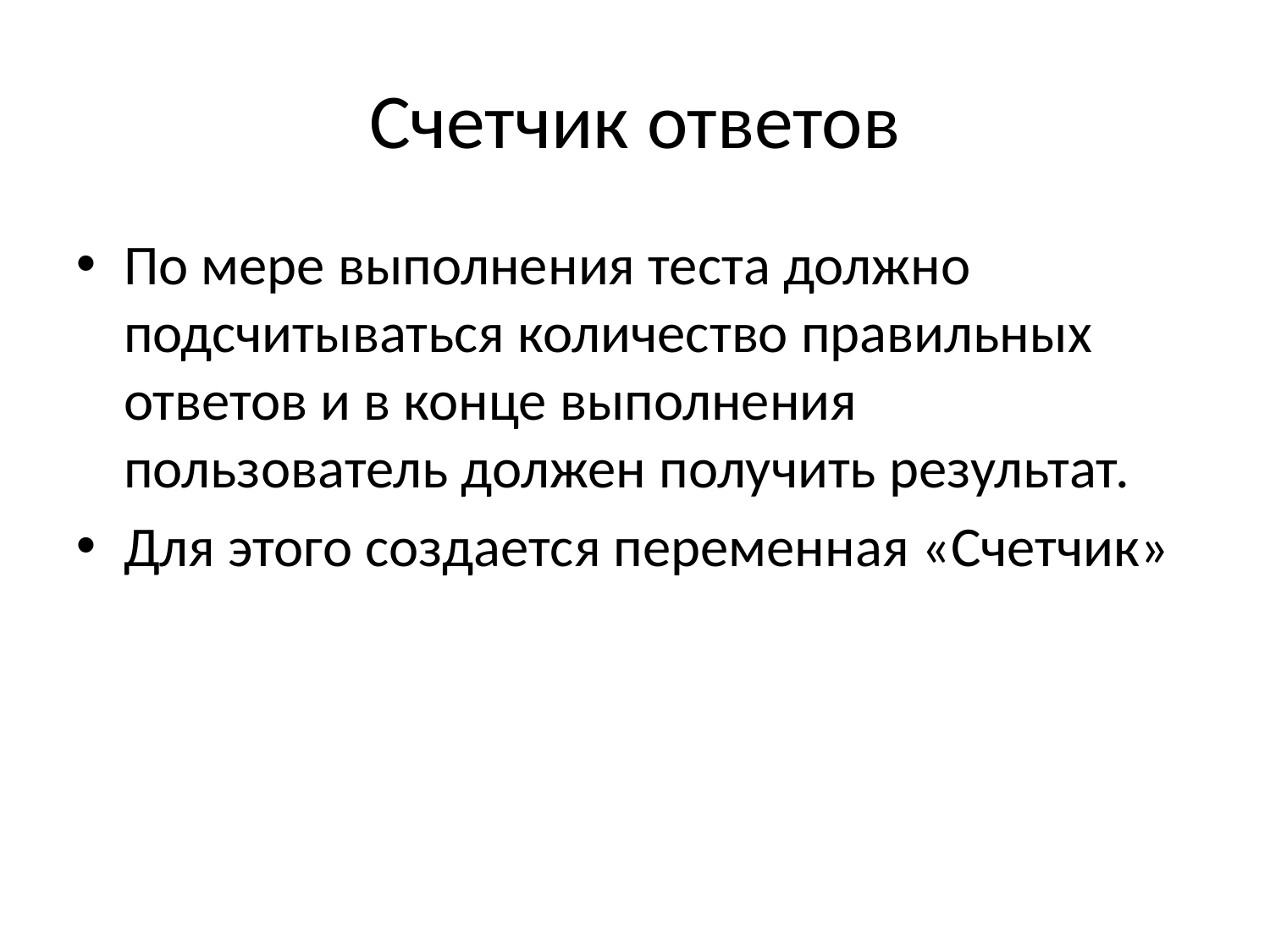

Счетчик ответов
По мере выполнения теста должно подсчитываться количество правильных ответов и в конце выполнения пользователь должен получить результат.
Для этого создается переменная «Счетчик»